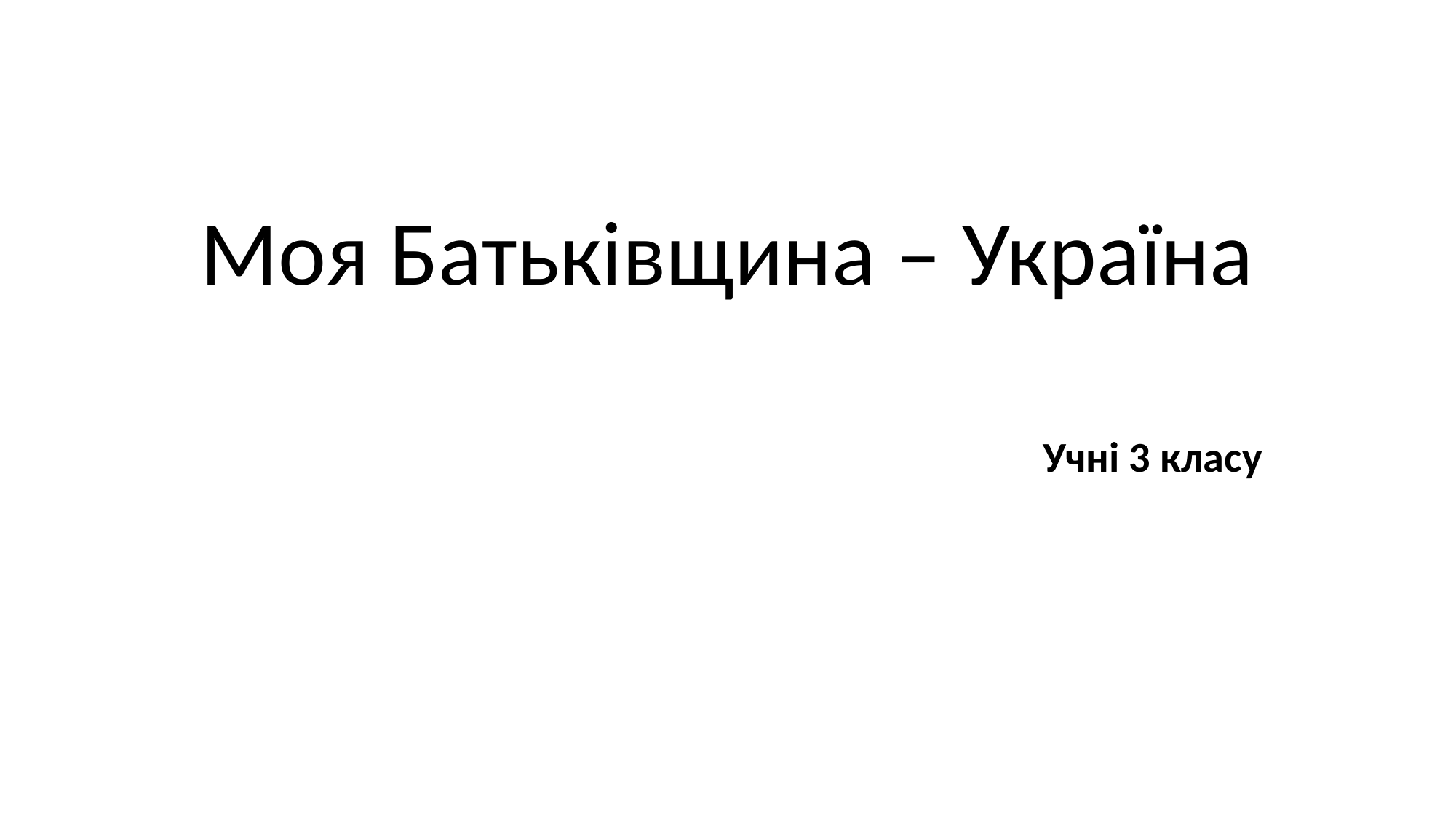

# Моя Батьківщина – Україна
Учні 3 класу